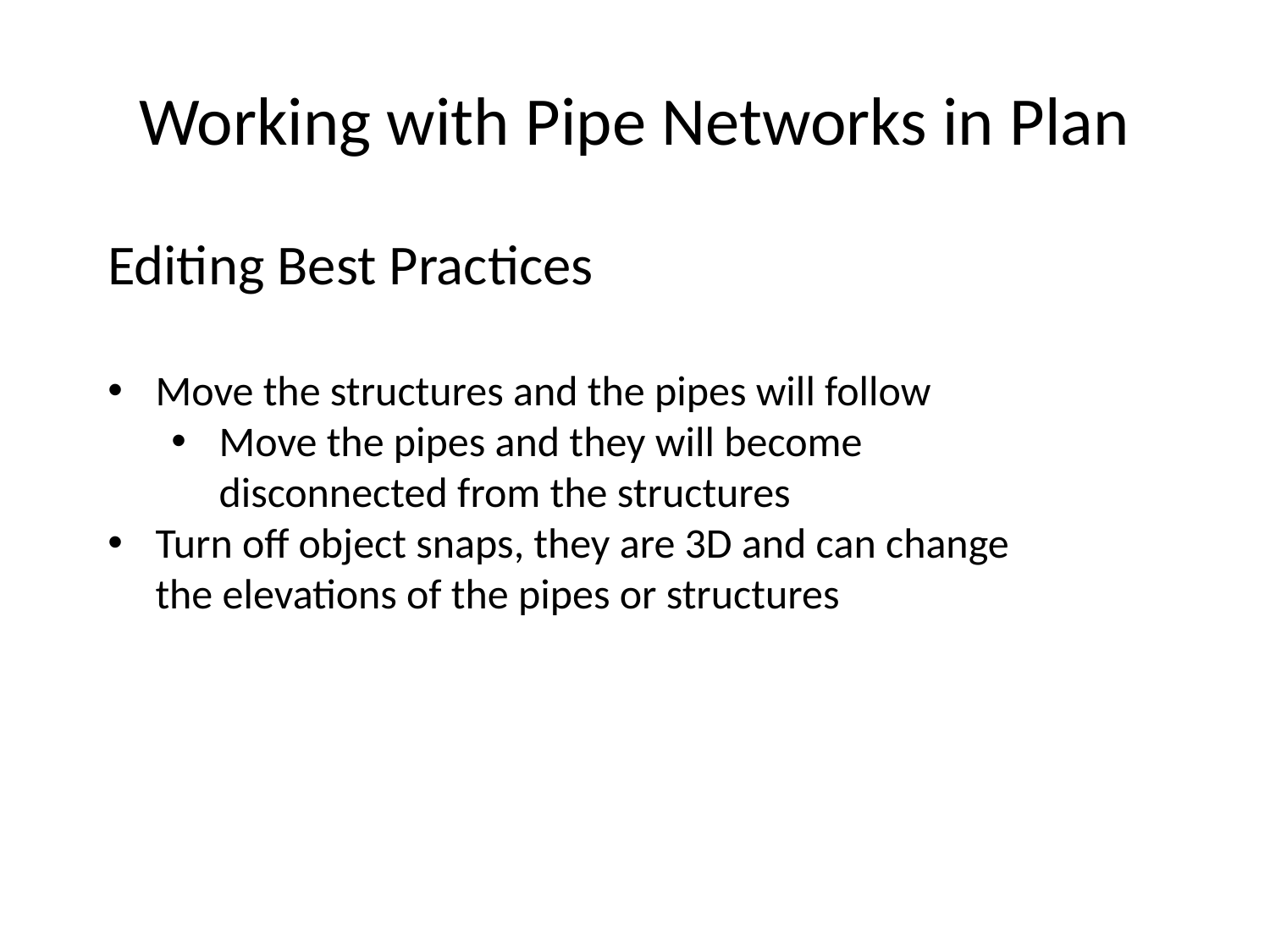

# Working with Pipe Networks in Plan
Editing Best Practices

Move the structures and the pipes will follow
Move the pipes and they will become disconnected from the structures
Turn off object snaps, they are 3D and can change the elevations of the pipes or structures